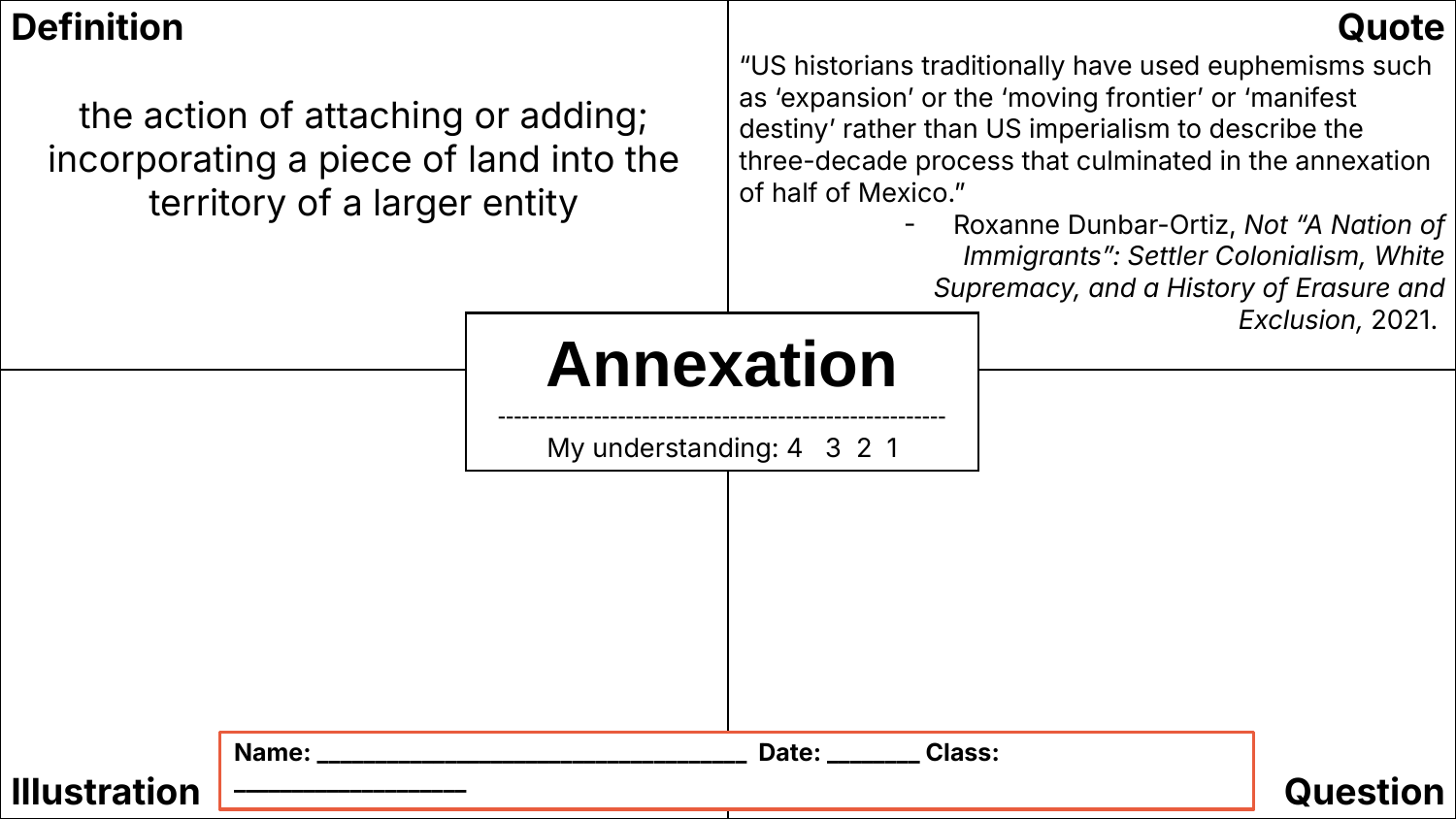

| Definition the action of attaching or adding; incorporating a piece of land into the territory of a larger entity | Quote “US historians traditionally have used euphemisms such as ‘expansion’ or the ‘moving frontier’ or ‘manifest destiny’ rather than US imperialism to describe the three-decade process that culminated in the annexation of half of Mexico.” Roxanne Dunbar-Ortiz, Not “A Nation of Immigrants”: Settler Colonialism, White Supremacy, and a History of Erasure and Exclusion, 2021. |
| --- | --- |
| Illustration | Question |
Annexation
--------------------------------------------------------
My understanding: 4   3  2  1
Name: _____________________________________  Date: ________ Class: ____________________